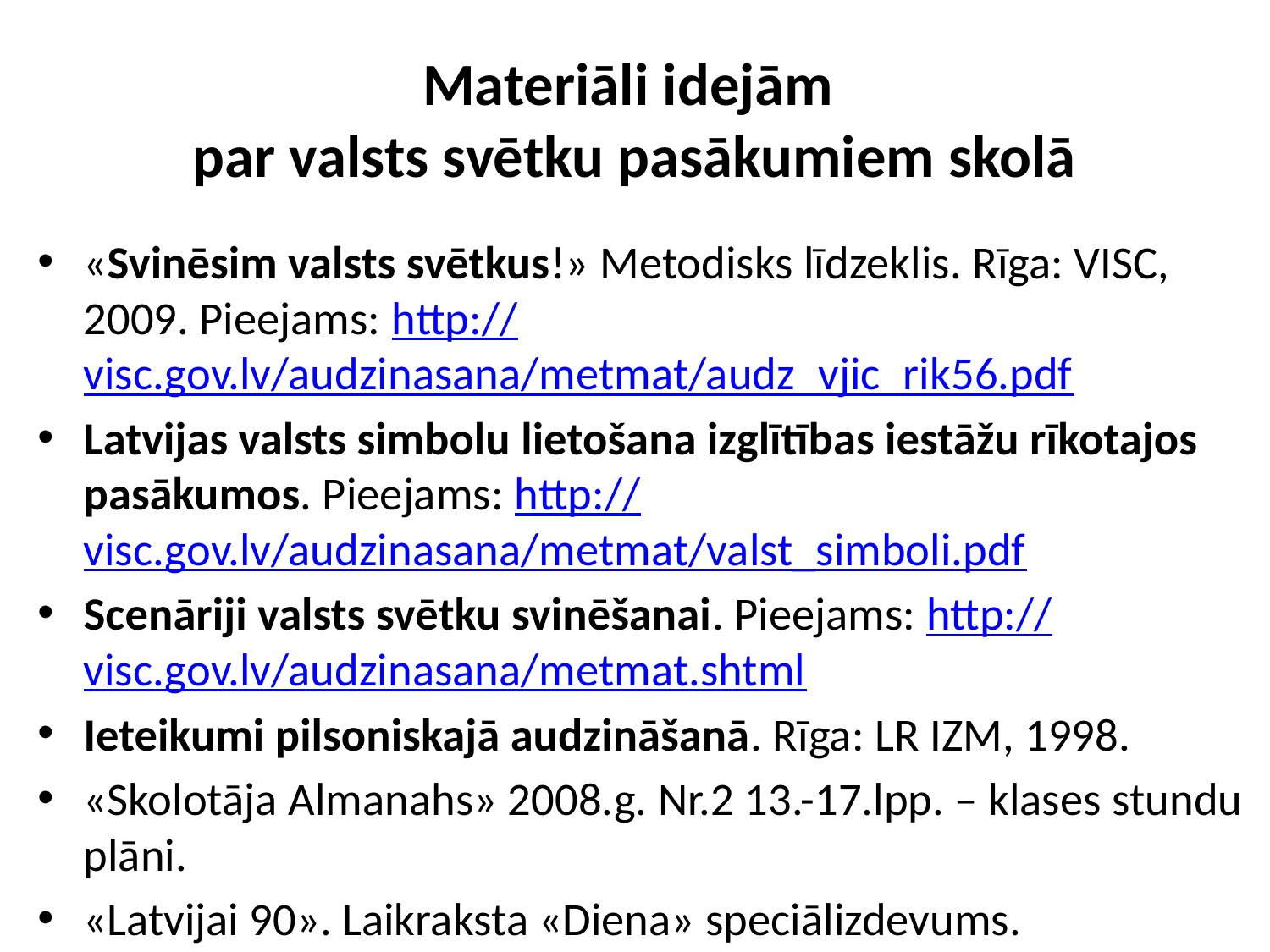

# Materiāli idejām par valsts svētku pasākumiem skolā
«Svinēsim valsts svētkus!» Metodisks līdzeklis. Rīga: VISC, 2009. Pieejams: http://visc.gov.lv/audzinasana/metmat/audz_vjic_rik56.pdf
Latvijas valsts simbolu lietošana izglītības iestāžu rīkotajos pasākumos. Pieejams: http://visc.gov.lv/audzinasana/metmat/valst_simboli.pdf
Scenāriji valsts svētku svinēšanai. Pieejams: http://visc.gov.lv/audzinasana/metmat.shtml
Ieteikumi pilsoniskajā audzināšanā. Rīga: LR IZM, 1998.
«Skolotāja Almanahs» 2008.g. Nr.2 13.-17.lpp. – klases stundu plāni.
«Latvijai 90». Laikraksta «Diena» speciālizdevums.